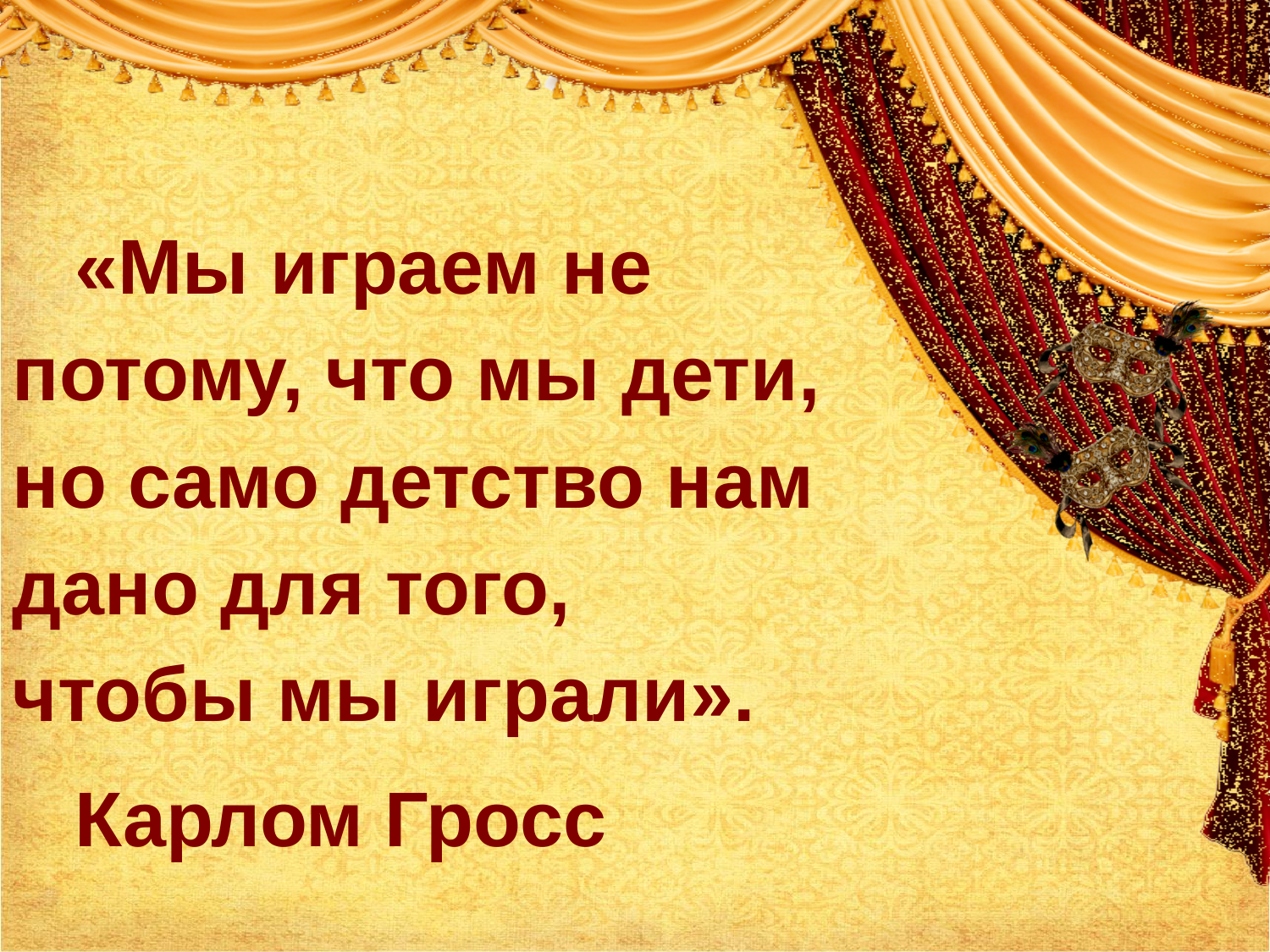

«Мы играем не потому, что мы дети, но само детство нам дано для того, чтобы мы играли».
Карлом Гросс